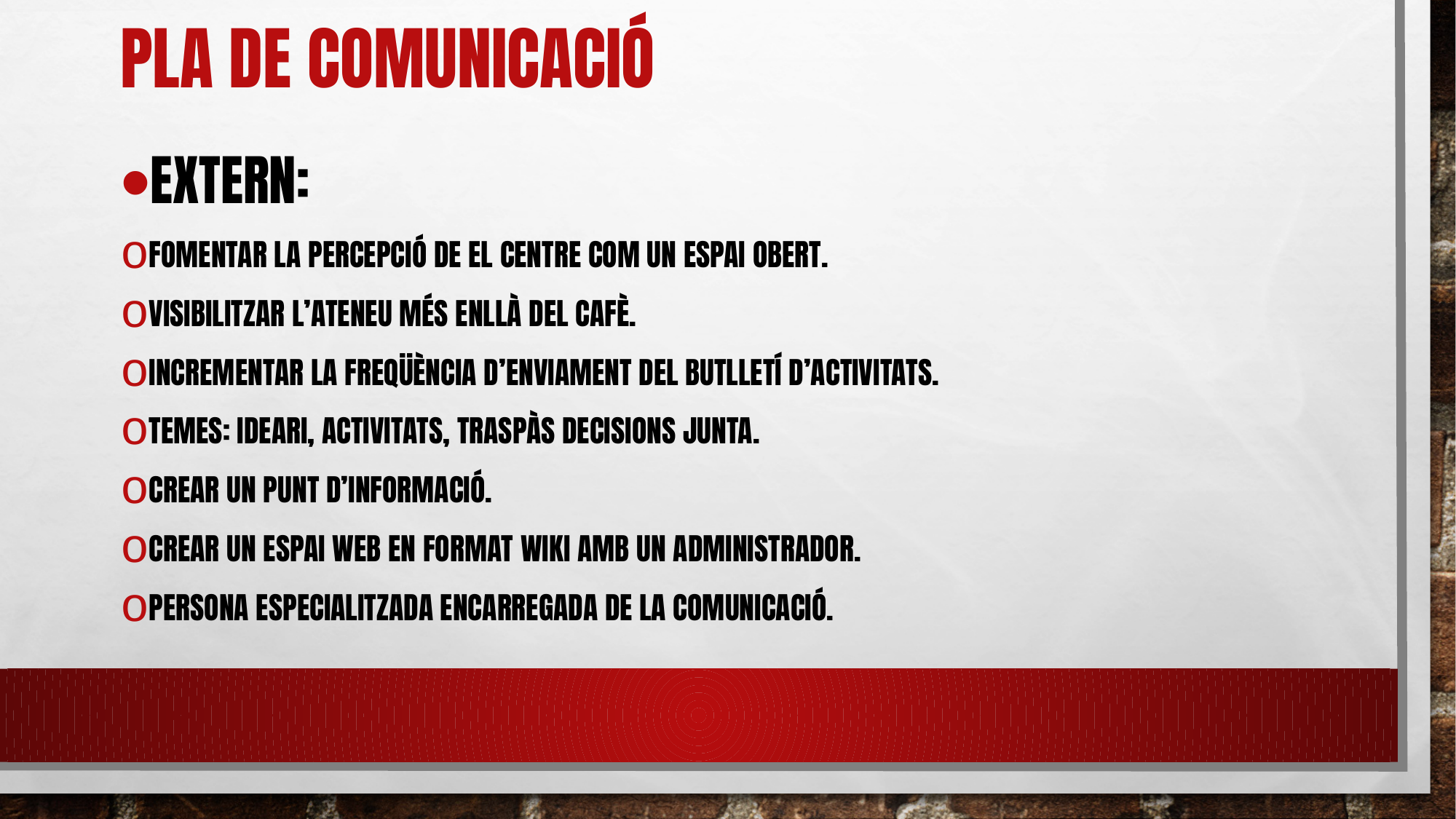

# PLA DE COMUNICACIÓ

Extern:
Fomentar la percepció de El Centre com un espai obert.
Visibilitzar l’Ateneu més enllà del Cafè.
Incrementar la freqüència d’enviament del butlletí d’activitats.
Temes: ideari, activitats, traspàs decisions junta.
Crear un Punt d’Informació.
Crear un espai web en format wiki amb un administrador.
Persona especialitzada encarregada de la comunicació.